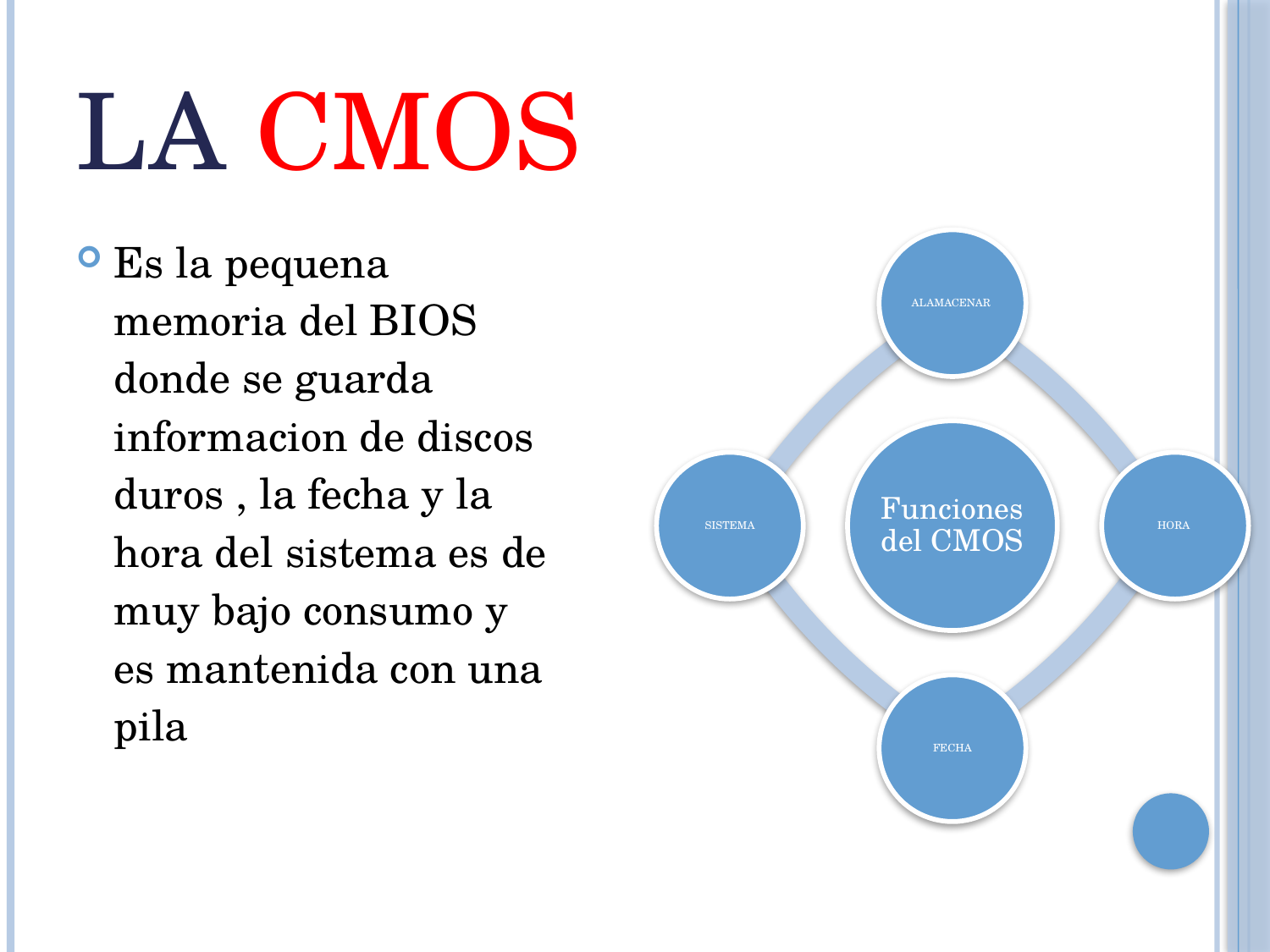

# La CMOS
Funciones del CMOS
ALAMACENAR
HORA
FECHA
SISTEMA
Es la pequena memoria del BIOS donde se guarda informacion de discos duros , la fecha y la hora del sistema es de muy bajo consumo y es mantenida con una pila